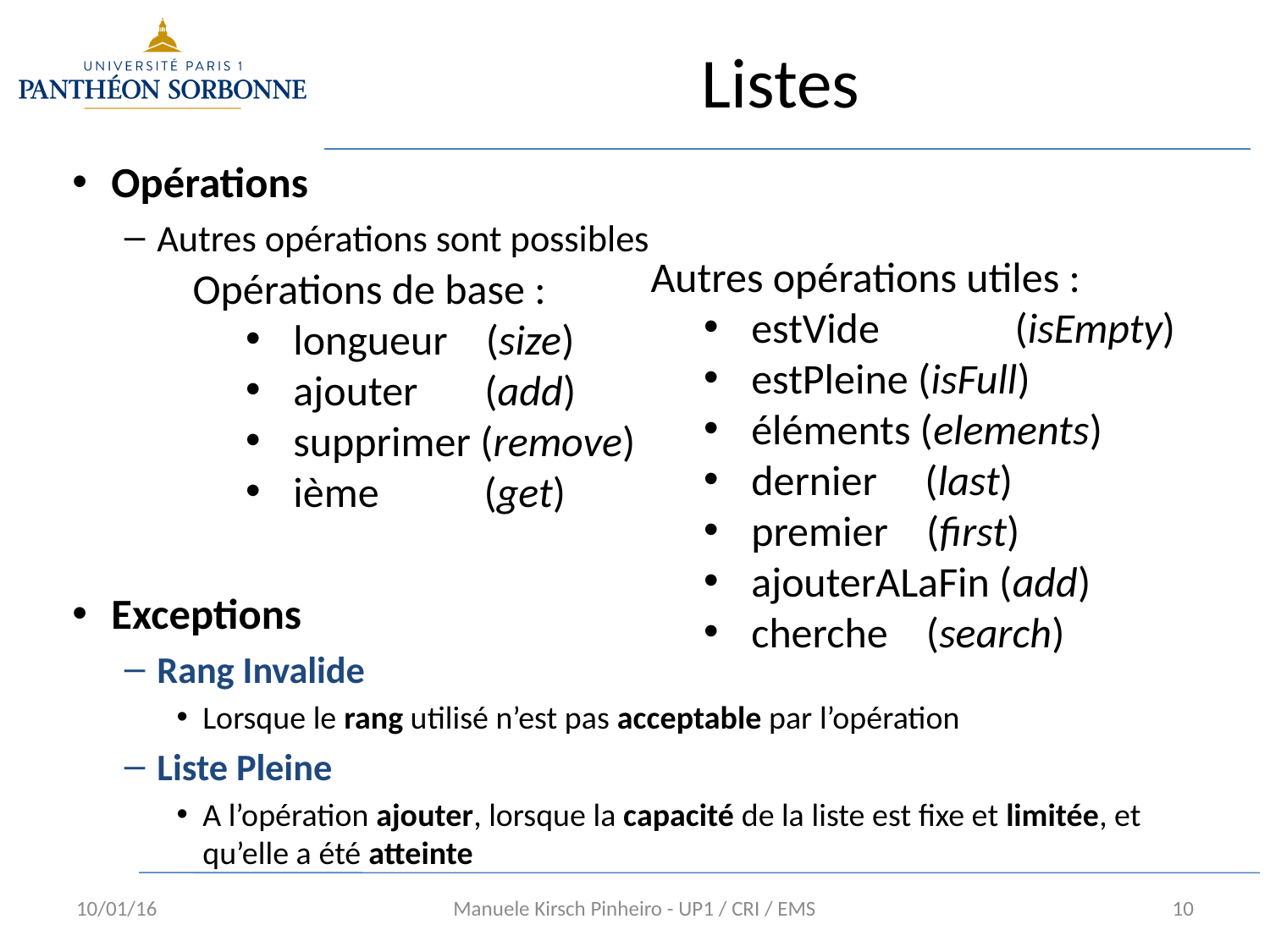

# Listes
Opérations
Autres opérations sont possibles

Exceptions
Rang Invalide
Lorsque le rang utilisé n’est pas acceptable par l’opération
Liste Pleine
A l’opération ajouter, lorsque la capacité de la liste est fixe et limitée, et qu’elle a été atteinte
Autres opérations utiles :
estVide	 (isEmpty)
estPleine (isFull)
éléments (elements)
dernier     (last)
premier    (first)
ajouterALaFin (add)
cherche    (search)
Opérations de base :
longueur    (size)
ajouter       (add)
supprimer (remove)
ième           (get)
10/01/16
Manuele Kirsch Pinheiro - UP1 / CRI / EMS
10